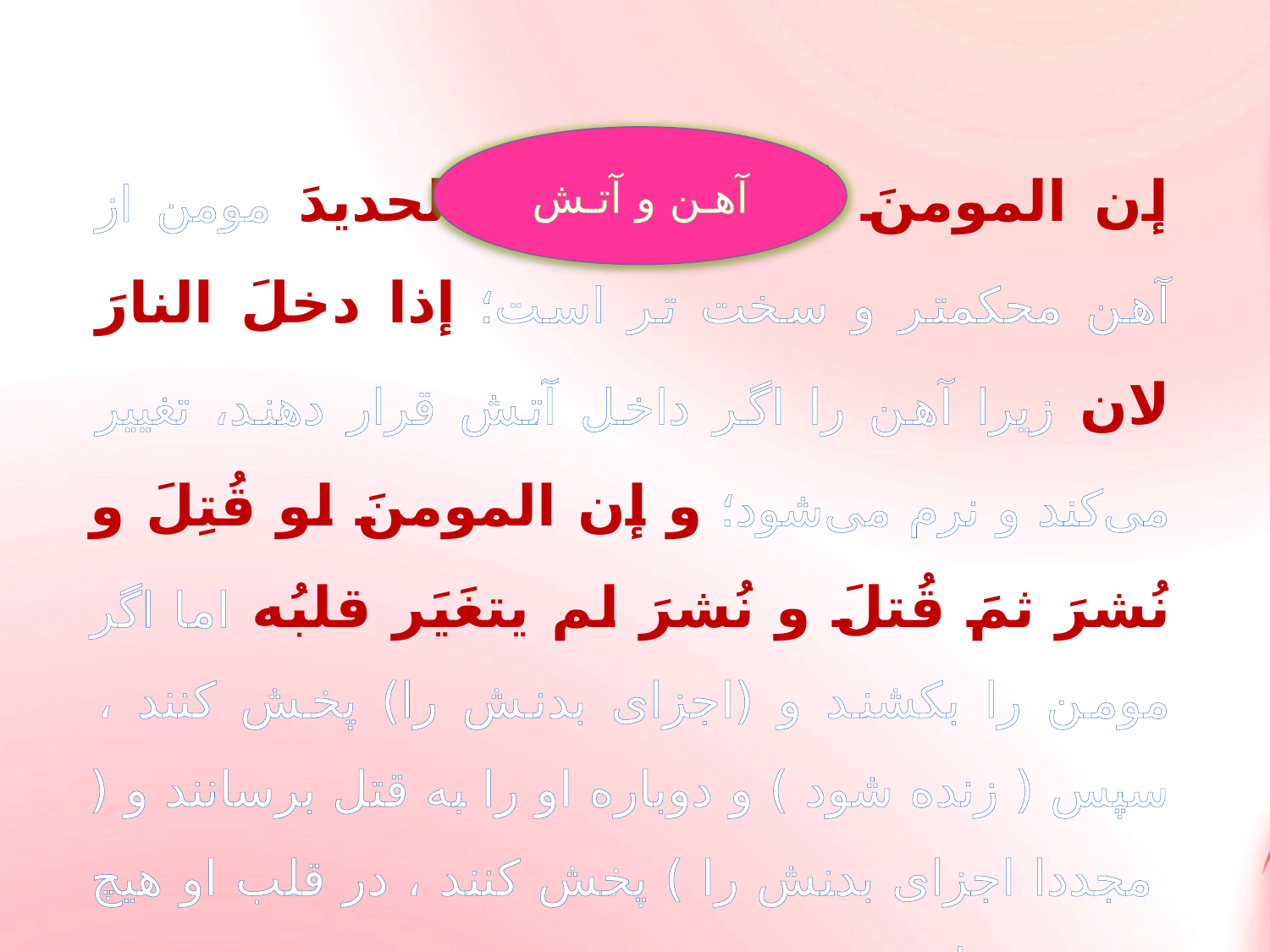

آهـن و آتـش

إن المومنَ أشدُ من زبرِ الحدیدَ مومن از آهن محکمتر و سخت تر است؛ إذا دخلَ النارَ لان زیرا آهن را اگر داخل آتش قرار دهند، تغییر می‌کند و نرم می‌شود؛ و إن المومنَ لو قُتِلَ و نُشرَ ثمَ قُتلَ و نُشرَ لم یتغَیَر قلبُه اما اگر مومن را بکشند و (اجزای بدنش را) پخش کنند ، سپس ( زنده شود ) و دوباره او را به قتل برسانند و (  مجددا اجزای بدنش را ) پخش کنند ، در قلب او هیچ تغییری پیدا  نمی‌شود